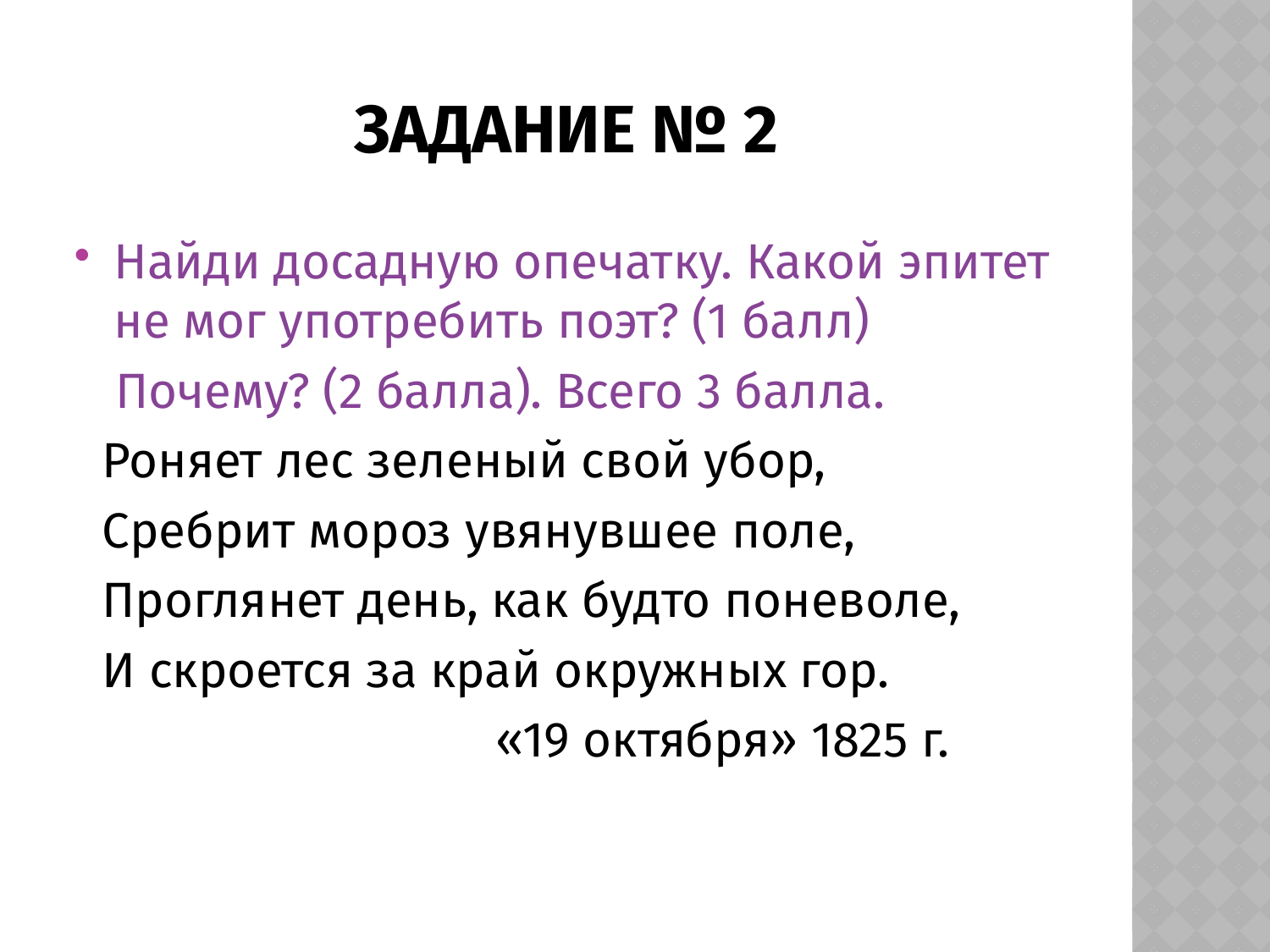

# Задание № 2
Найди досадную опечатку. Какой эпитет не мог употребить поэт? (1 балл)
   Почему? (2 балла). Всего 3 балла.
  Роняет лес зеленый свой убор,
  Сребрит мороз увянувшее поле,
  Проглянет день, как будто поневоле,
  И скроется за край окружных гор.
                                «19 октября» 1825 г.